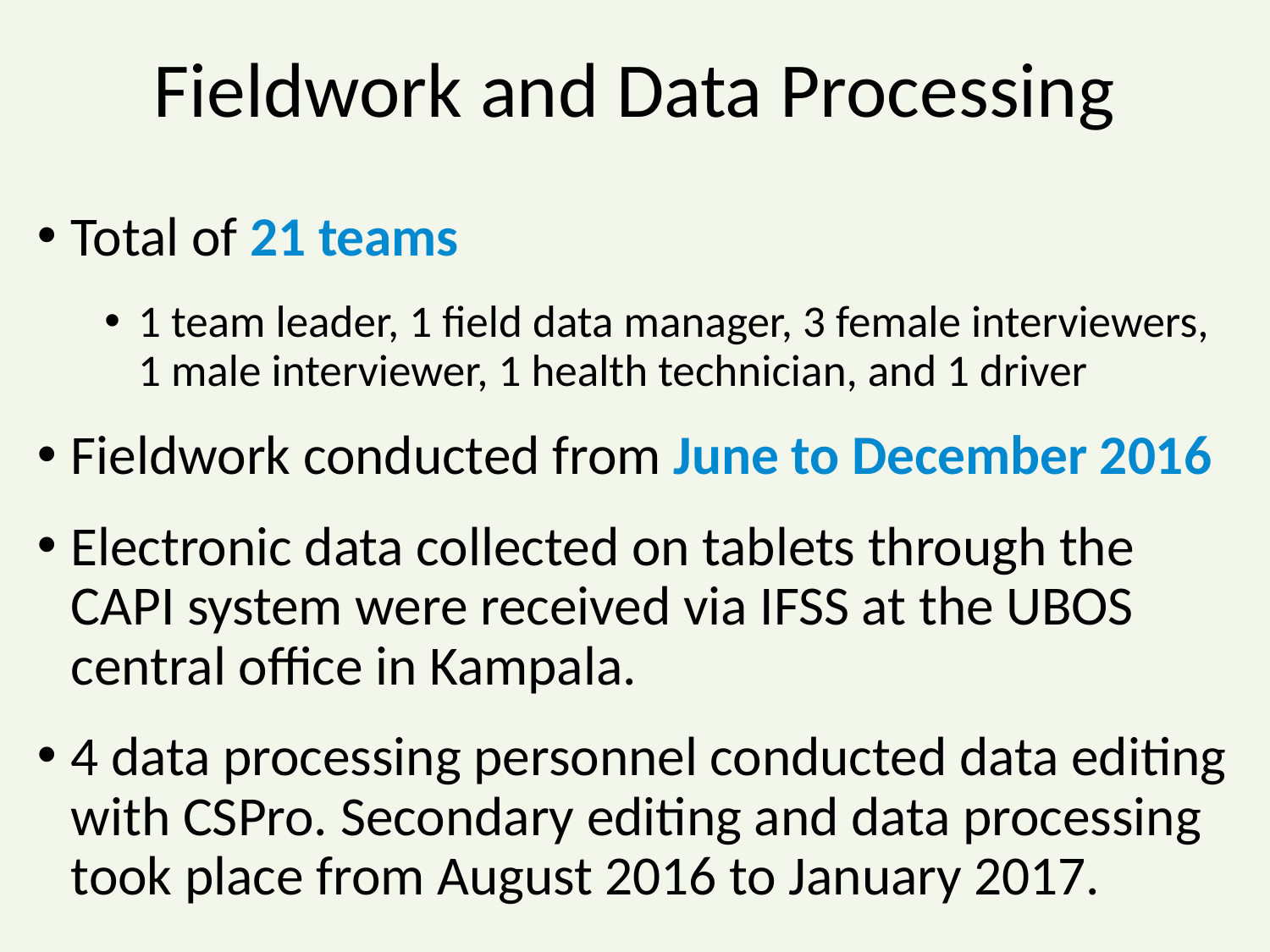

# Fieldwork and Data Processing
Total of 21 teams
1 team leader, 1 field data manager, 3 female interviewers, 1 male interviewer, 1 health technician, and 1 driver
Fieldwork conducted from June to December 2016
Electronic data collected on tablets through the CAPI system were received via IFSS at the UBOS central office in Kampala.
4 data processing personnel conducted data editing with CSPro. Secondary editing and data processing took place from August 2016 to January 2017.